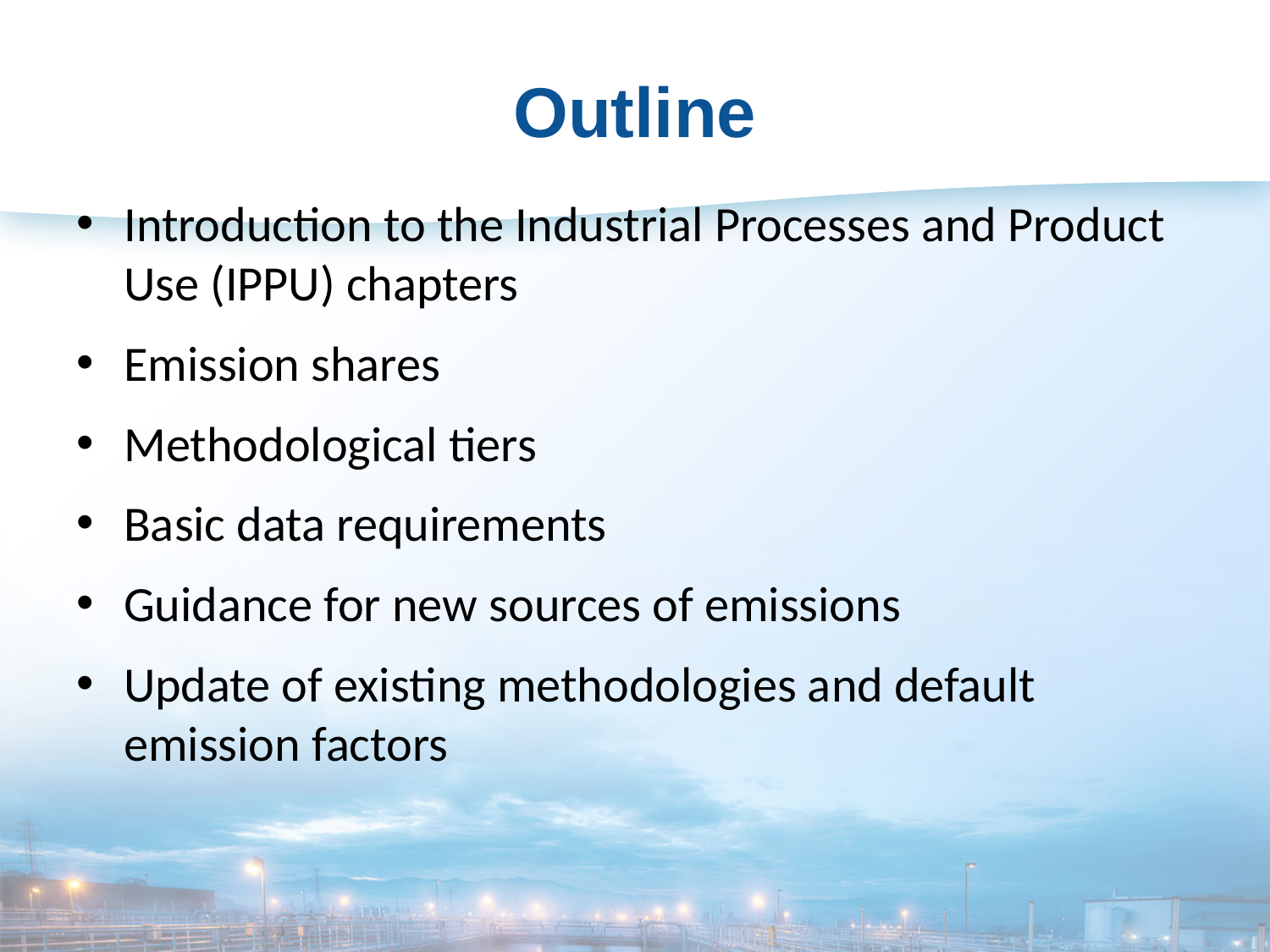

# Outline
Introduction to the Industrial Processes and Product Use (IPPU) chapters
Emission shares
Methodological tiers
Basic data requirements
Guidance for new sources of emissions
Update of existing methodologies and default emission factors